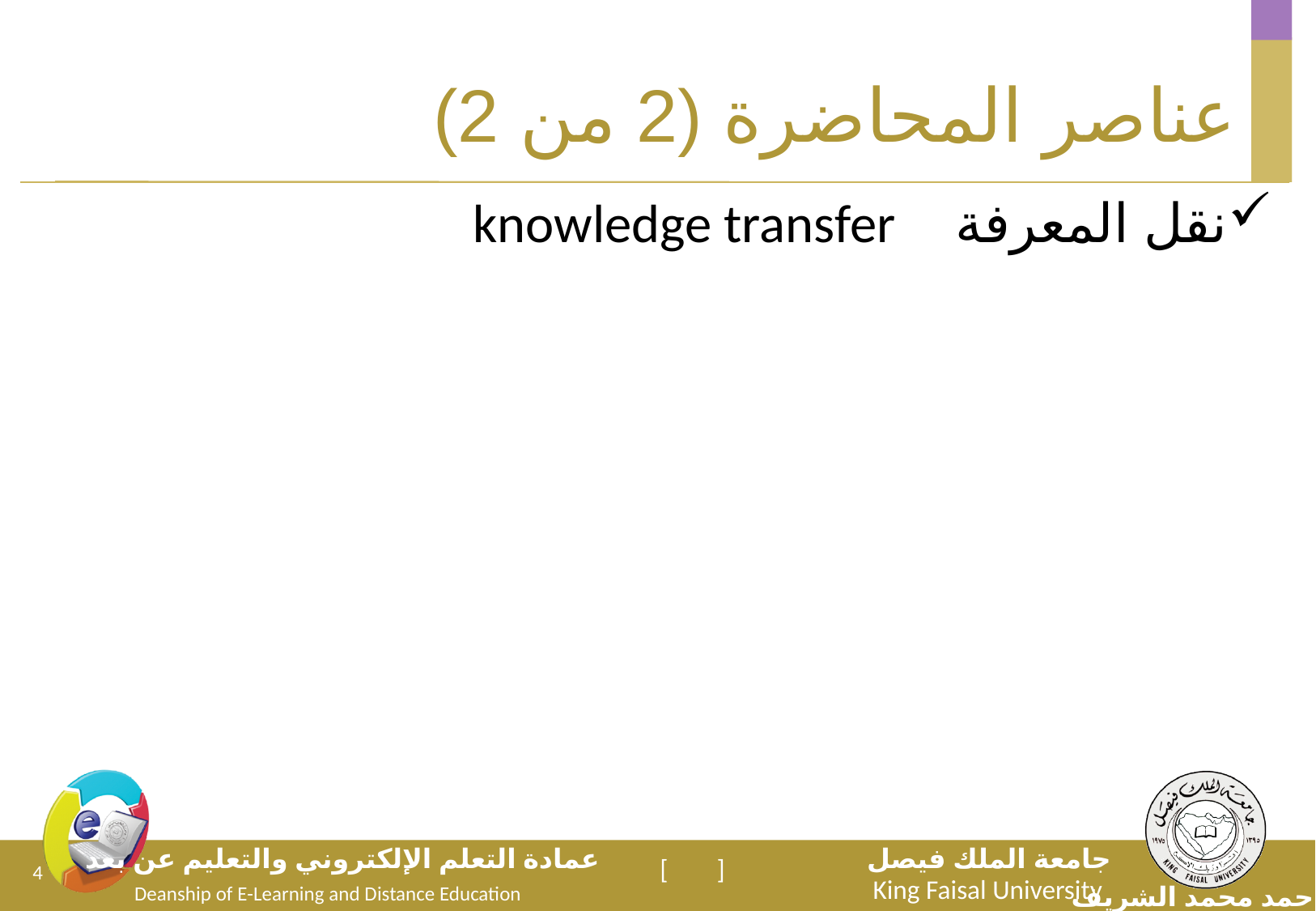

# عناصر المحاضرة (2 من 2)
نقل المعرفة    knowledge transfer

4